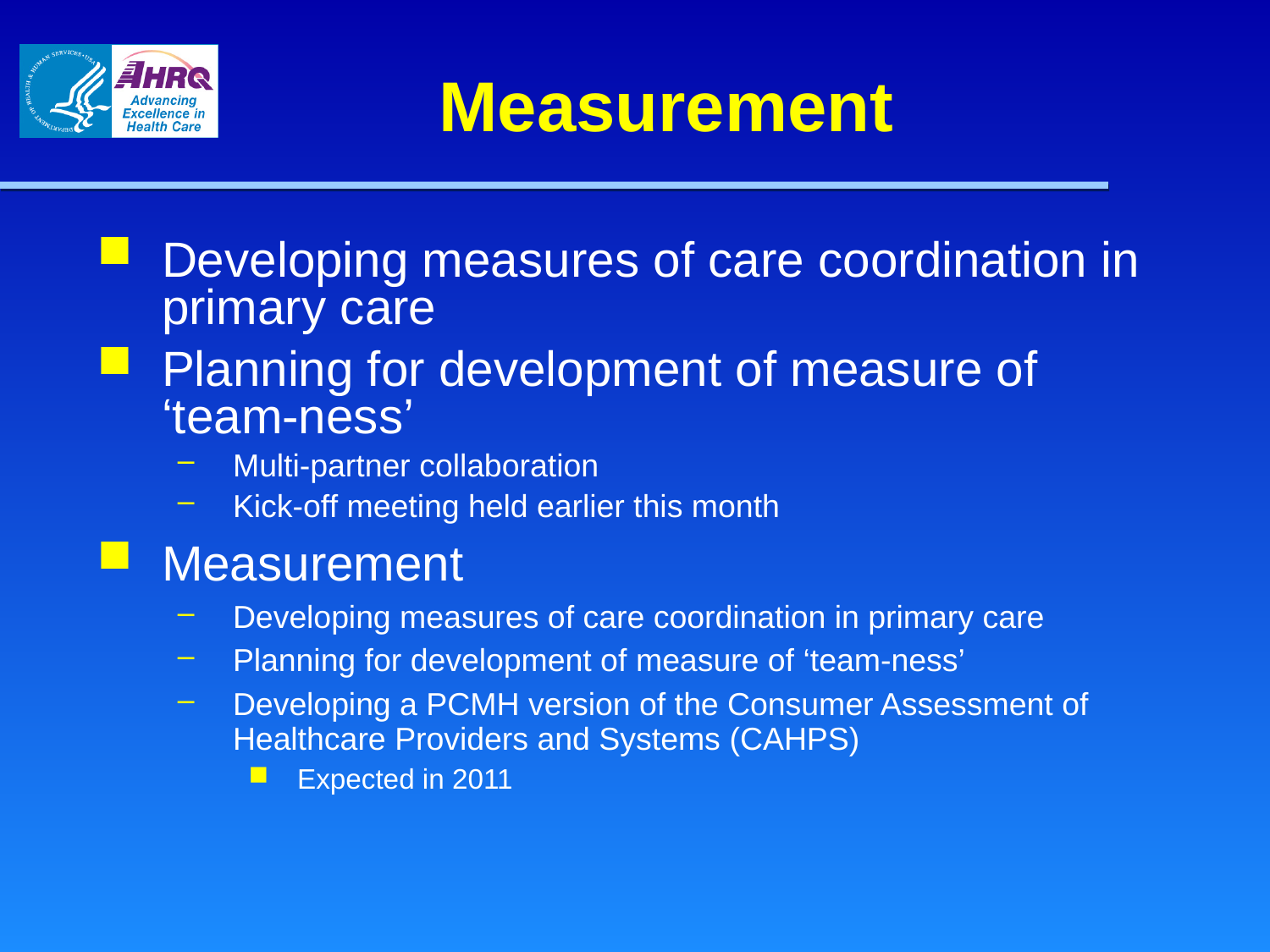

# Measurement
Developing measures of care coordination in primary care
Planning for development of measure of ‘team-ness’
Multi-partner collaboration
Kick-off meeting held earlier this month
Measurement
Developing measures of care coordination in primary care
Planning for development of measure of ‘team-ness’
Developing a PCMH version of the Consumer Assessment of Healthcare Providers and Systems (CAHPS)
Expected in 2011